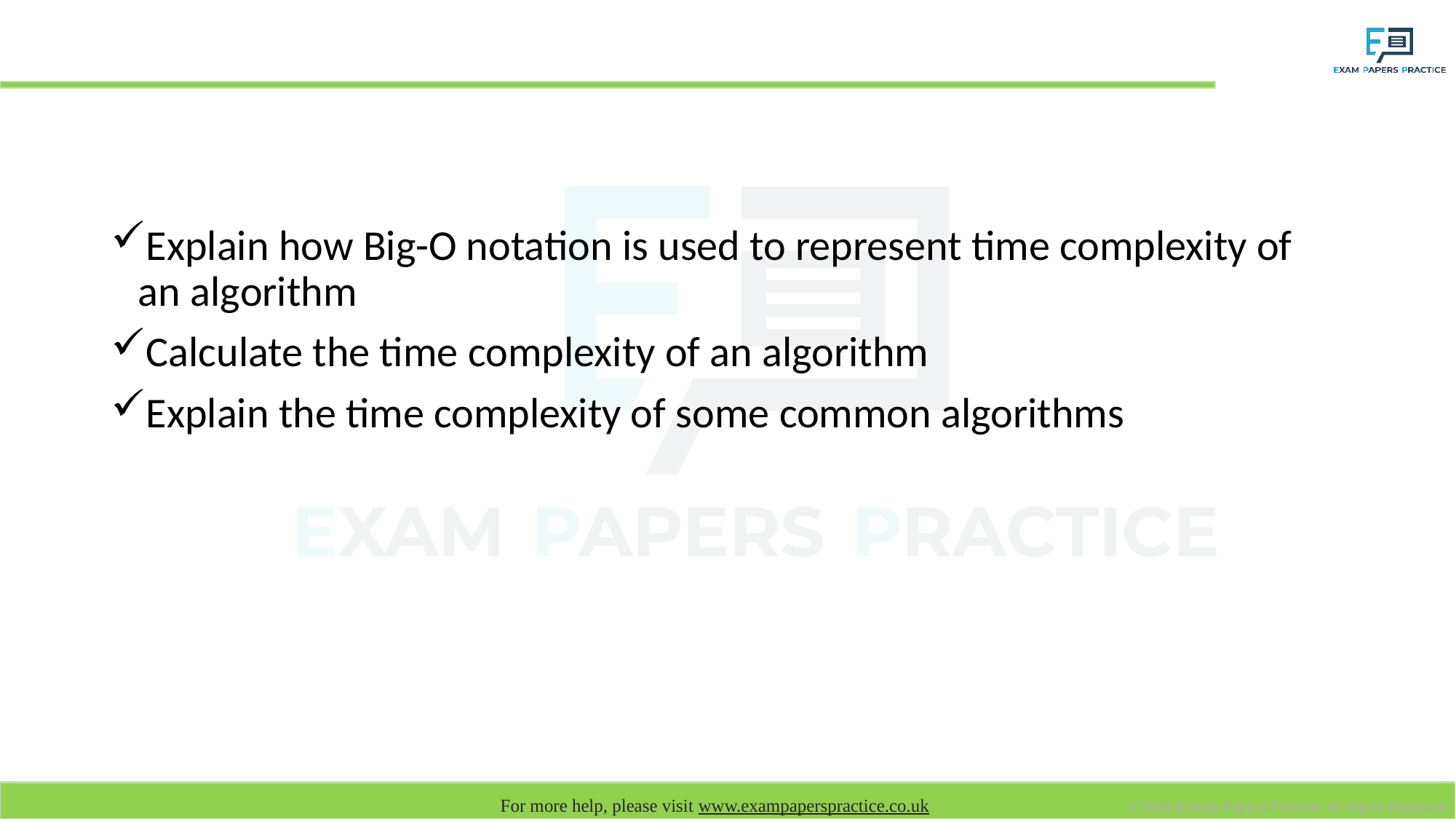

# Learning Objectives
Explain how Big-O notation is used to represent time complexity of an algorithm
Calculate the time complexity of an algorithm
Explain the time complexity of some common algorithms